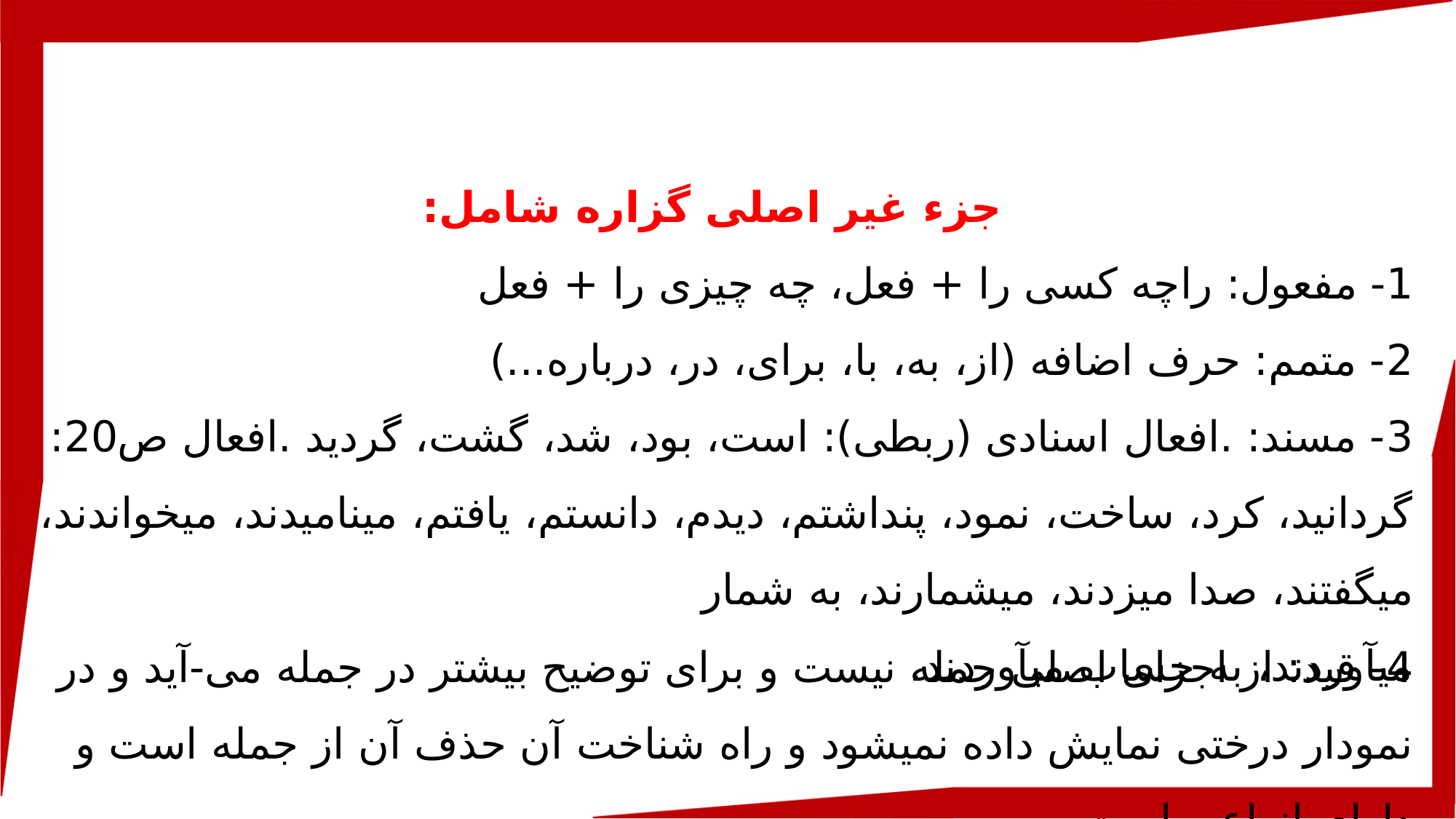

جزء غیر اصلی گزاره شامل:
1- مفعول: را	چه کسی را + فعل، چه چیزی را + فعل
2- متمم: حرف اضافه (از، به، با، برای، در، درباره...)
3- مسند: .افعال اسنادی (ربطی): است، بود، شد، گشت، گردید .افعال ص20: گردانید، کرد، ساخت، نمود، پنداشتم، دیدم، دانستم، یافتم، می­نامیدند، می­­خواندند، می­گفتند، صدا می­زدند، می­شمارند، به شمار
می­آوردند، به حساب می­آوردند.
4- قید: از اجزای اصلی جمله نیست و برای توضیح بیشتر در جمله می-آید و در نمودار درختی نمایش داده نمی­شود و راه شناخت آن حذف آن از جمله است و دارای انواعی است.